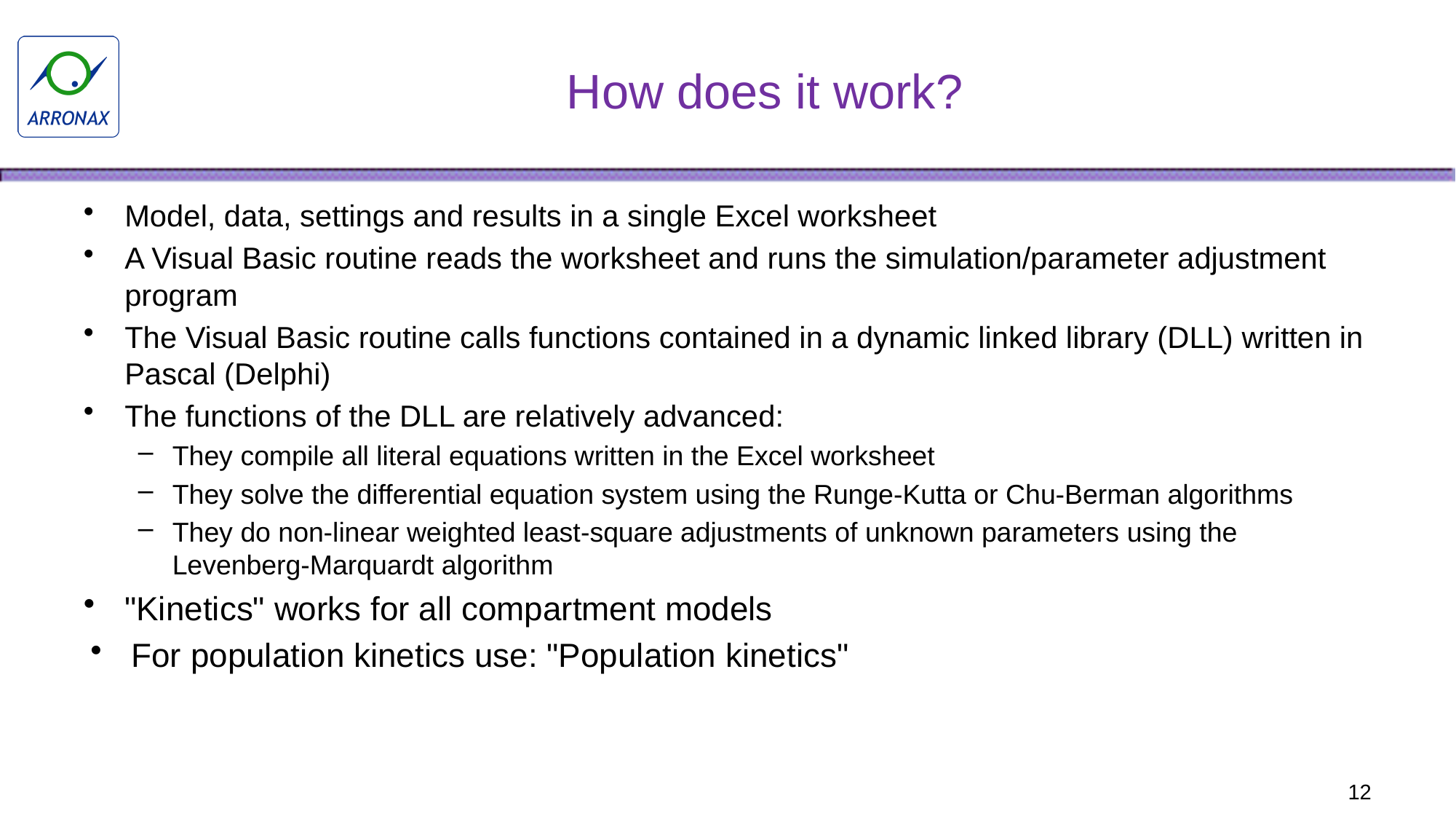

# How does it work?
Model, data, settings and results in a single Excel worksheet
A Visual Basic routine reads the worksheet and runs the simulation/parameter adjustment program
The Visual Basic routine calls functions contained in a dynamic linked library (DLL) written in Pascal (Delphi)
The functions of the DLL are relatively advanced:
They compile all literal equations written in the Excel worksheet
They solve the differential equation system using the Runge-Kutta or Chu-Berman algorithms
They do non-linear weighted least-square adjustments of unknown parameters using the Levenberg-Marquardt algorithm
"Kinetics" works for all compartment models
For population kinetics use: "Population kinetics"
12